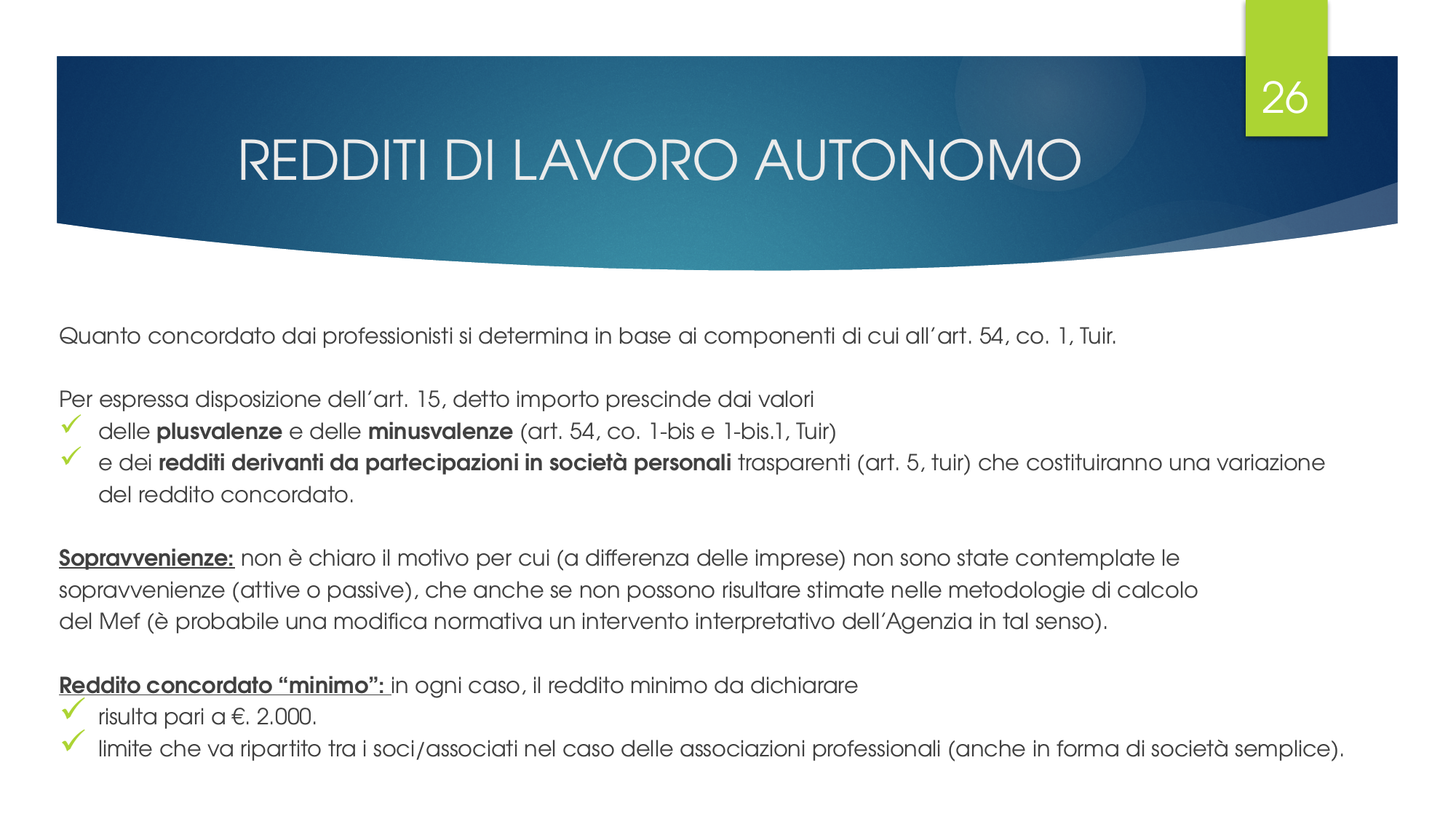

26
# REDDITI DI LAVORO AUTONOMO
Quanto concordato dai professionisti si determina in base ai componenti di cui all’art. 54, co. 1, Tuir.

Per espressa disposizione dell’art. 15, detto importo prescinde dai valori
delle plusvalenze e delle minusvalenze (art. 54, co. 1-bis e 1-bis.1, Tuir)
e dei redditi derivanti da partecipazioni in società personali trasparenti (art. 5, tuir) che costituiranno una variazione del reddito concordato.

Sopravvenienze: non è chiaro il motivo per cui (a differenza delle imprese) non sono state contemplate le
sopravvenienze (attive o passive), che anche se non possono risultare stimate nelle metodologie di calcolo
del Mef (è probabile una modifica normativa un intervento interpretativo dell’Agenzia in tal senso).

Reddito concordato “minimo”: in ogni caso, il reddito minimo da dichiarare
risulta pari a €. 2.000.
limite che va ripartito tra i soci/associati nel caso delle associazioni professionali (anche in forma di società semplice).